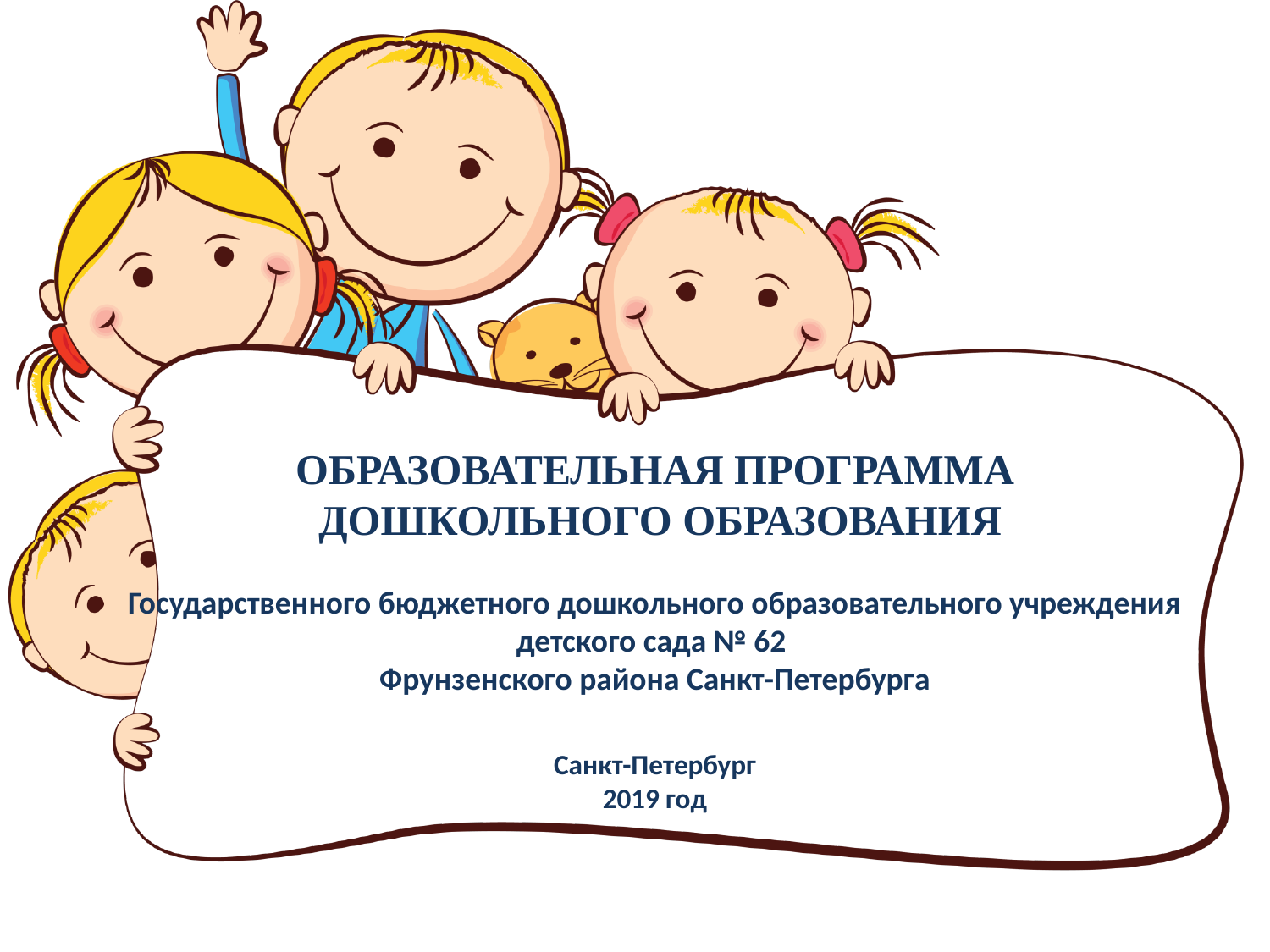

ОБРАЗОВАТЕЛЬНАЯ ПРОГРАММА
 ДОШКОЛЬНОГО ОБРАЗОВАНИЯ

Государственного бюджетного дошкольного образовательного учреждения
детского сада № 62
Фрунзенского района Санкт-Петербурга

Санкт-Петербург
2019 год